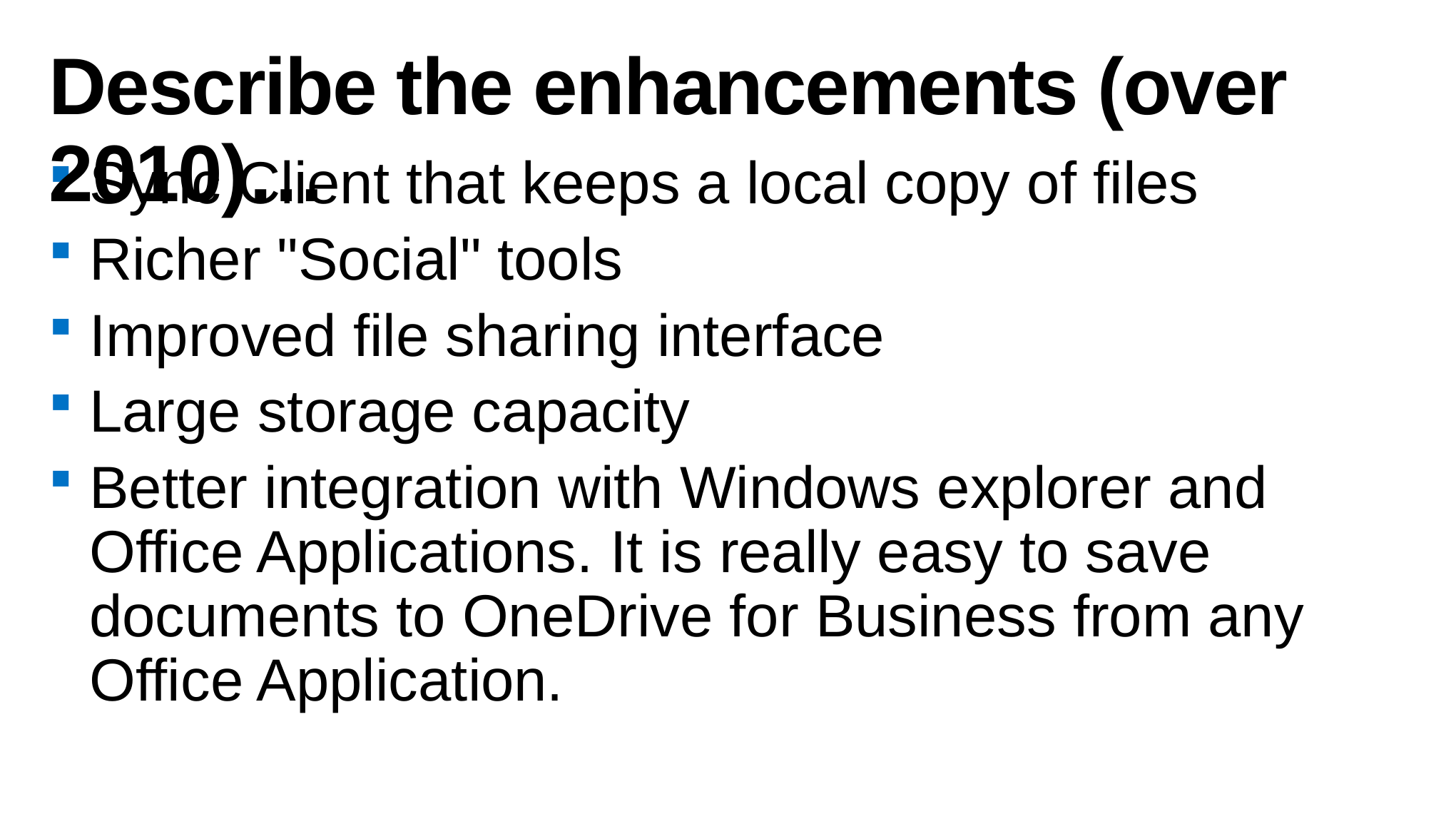

# Describe the enhancements (over 2010)…
Sync Client that keeps a local copy of files
Richer "Social" tools
Improved file sharing interface
Large storage capacity
Better integration with Windows explorer and Office Applications. It is really easy to save documents to OneDrive for Business from any Office Application.